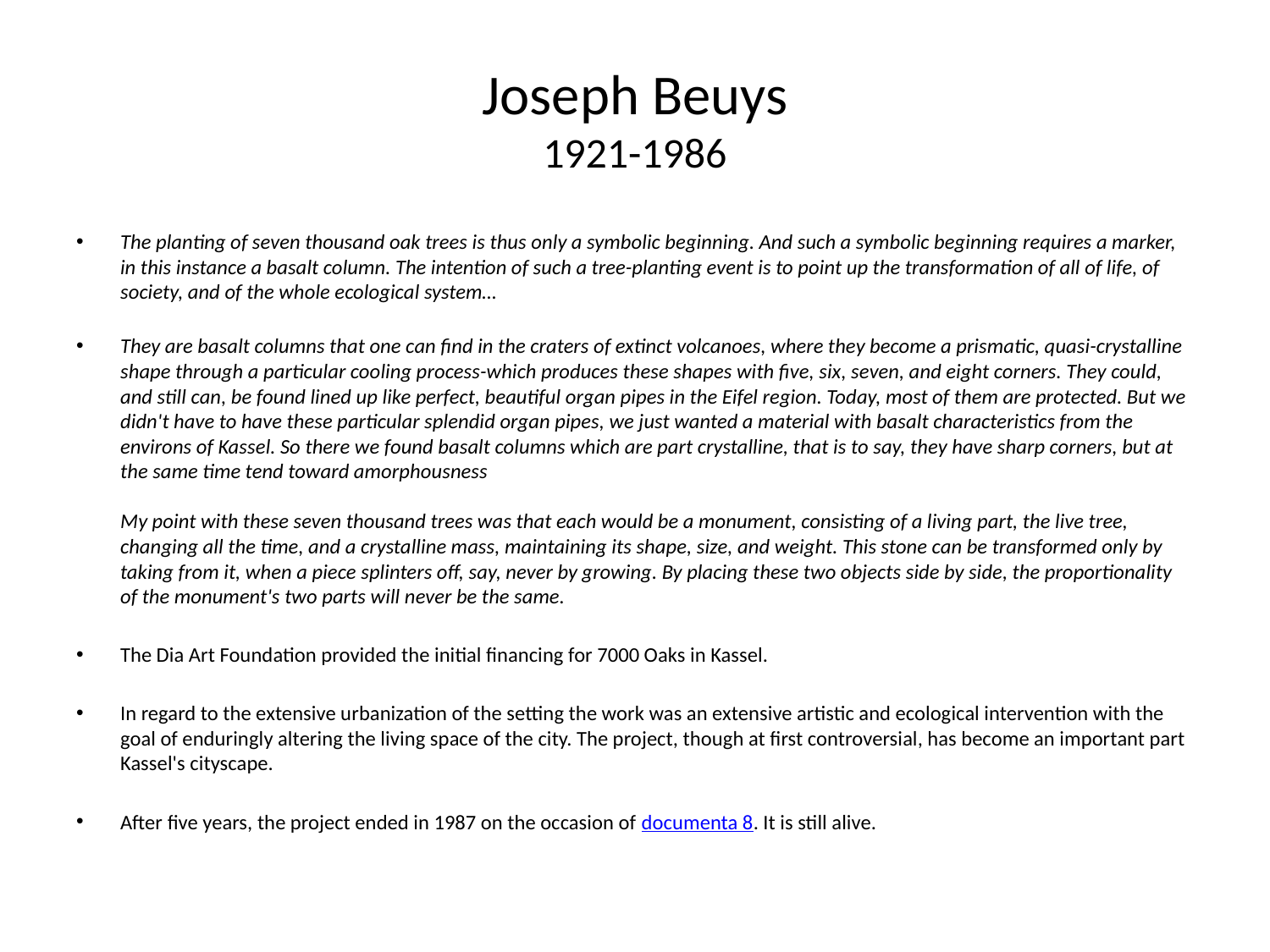

# Joseph Beuys 1921-1986
The planting of seven thousand oak trees is thus only a symbolic beginning. And such a symbolic beginning requires a marker, in this instance a basalt column. The intention of such a tree-planting event is to point up the transformation of all of life, of society, and of the whole ecological system…
They are basalt columns that one can find in the craters of extinct volcanoes, where they become a prismatic, quasi-crystalline shape through a particular cooling process-which produces these shapes with five, six, seven, and eight corners. They could, and still can, be found lined up like perfect, beautiful organ pipes in the Eifel region. Today, most of them are protected. But we didn't have to have these particular splendid organ pipes, we just wanted a material with basalt characteristics from the environs of Kassel. So there we found basalt columns which are part crystalline, that is to say, they have sharp corners, but at the same time tend toward amorphousness
My point with these seven thousand trees was that each would be a monument, consisting of a living part, the live tree, changing all the time, and a crystalline mass, maintaining its shape, size, and weight. This stone can be transformed only by taking from it, when a piece splinters off, say, never by growing. By placing these two objects side by side, the proportionality of the monument's two parts will never be the same.

The Dia Art Foundation provided the initial financing for 7000 Oaks in Kassel.

In regard to the extensive urbanization of the setting the work was an extensive artistic and ecological intervention with the goal of enduringly altering the living space of the city. The project, though at first controversial, has become an important part Kassel's cityscape.

After five years, the project ended in 1987 on the occasion of documenta 8. It is still alive.